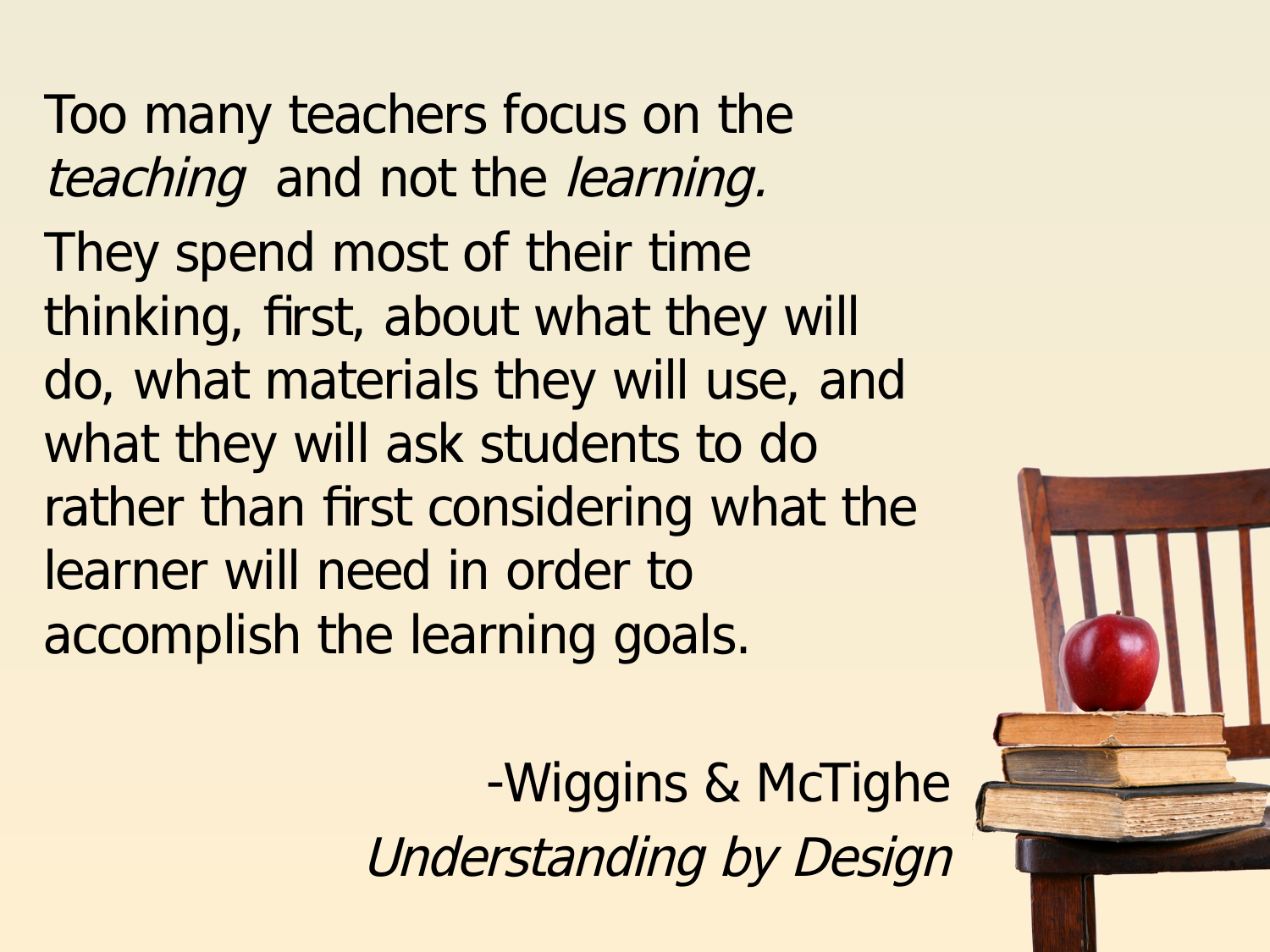

Too many teachers focus on the teaching  and not the learning.
They spend most of their time thinking, first, about what they will do, what materials they will use, and what they will ask students to do rather than first considering what the learner will need in order to accomplish the learning goals.

-Wiggins & McTighe
Understanding by Design